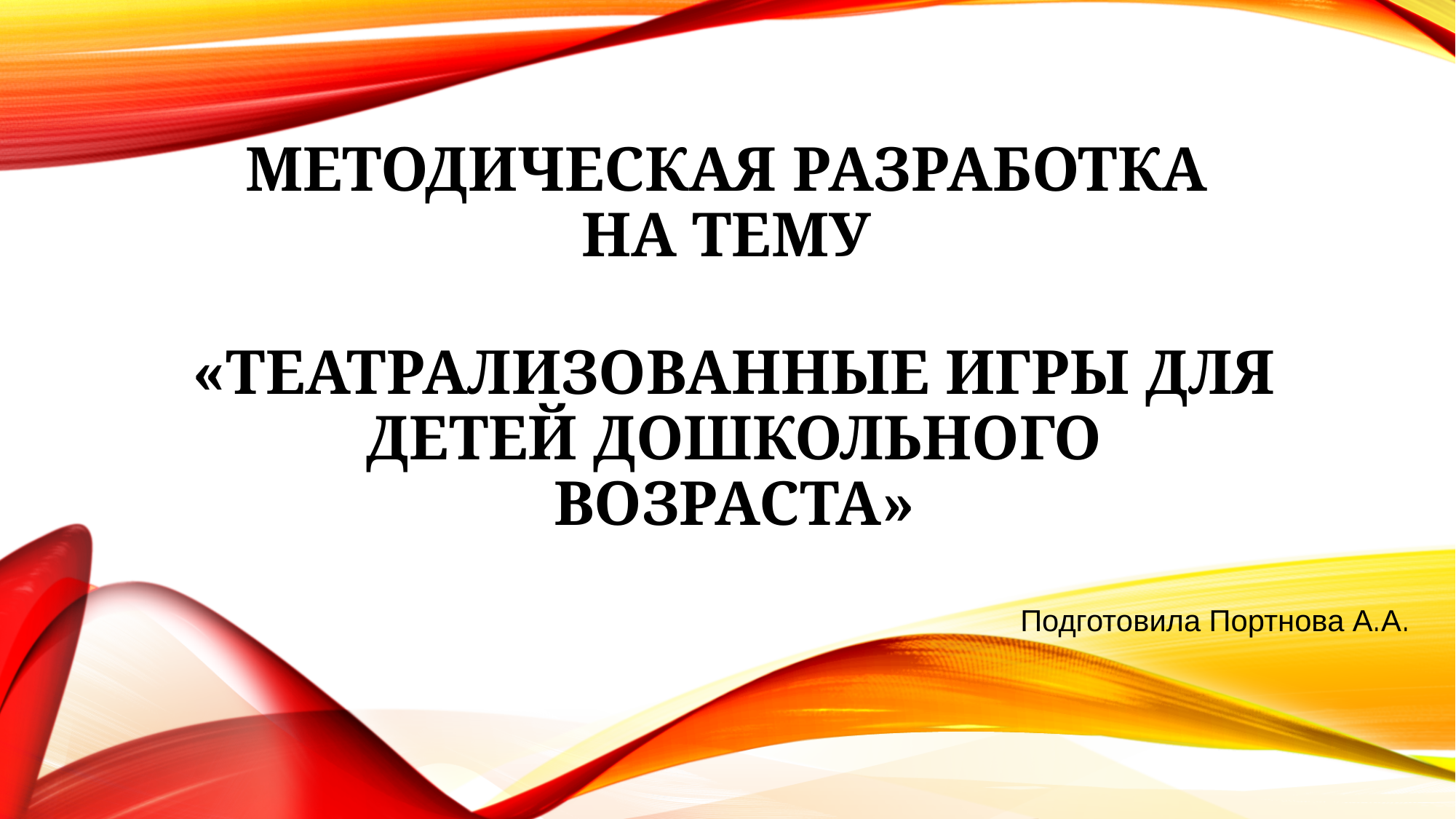

# Методическая разработка на тему «Театрализованные игры для детей дошкольного возраста»
Подготовила Портнова А.А.